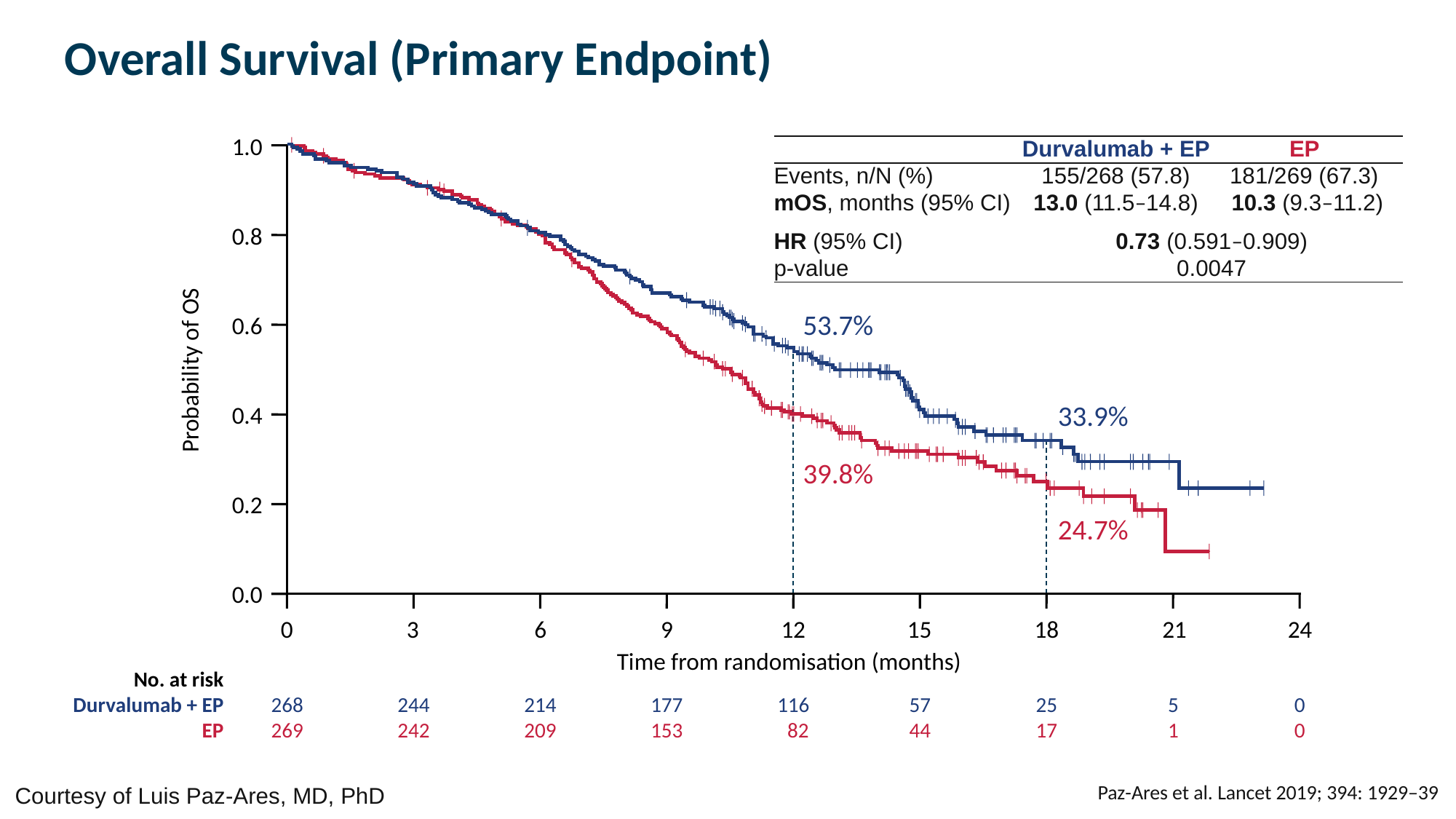

# Overall Survival (Primary Endpoint)
1.0
|  | Durvalumab + EP | EP |
| --- | --- | --- |
| Events, n/N (%) | 155/268 (57.8) | 181/269 (67.3) |
| mOS, months (95% CI) | 13.0 (11.5–14.8) | 10.3 (9.3–11.2) |
| HR (95% CI) | 0.73 (0.591–0.909) |  |
| p-value | 0.0047 |  |

0.8

53.7%
0.6

Probability of OS
33.9%
0.4

39.8%
0.2

24.7%
0.0

0
3
6
9
12
15
18
21
24
Time from randomisation (months)
| No. at risk |  |  |  |  |  |  |  |  |  |
| --- | --- | --- | --- | --- | --- | --- | --- | --- | --- |
| Durvalumab + EP | 268 | 244 | 214 | 177 | 116 | 57 | 25 | 5 | 0 |
| EP | 269 | 242 | 209 | 153 | 82 | 44 | 17 | 1 | 0 |
Paz-Ares et al. Lancet 2019; 394: 1929–39
Courtesy of Luis Paz-Ares, MD, PhD